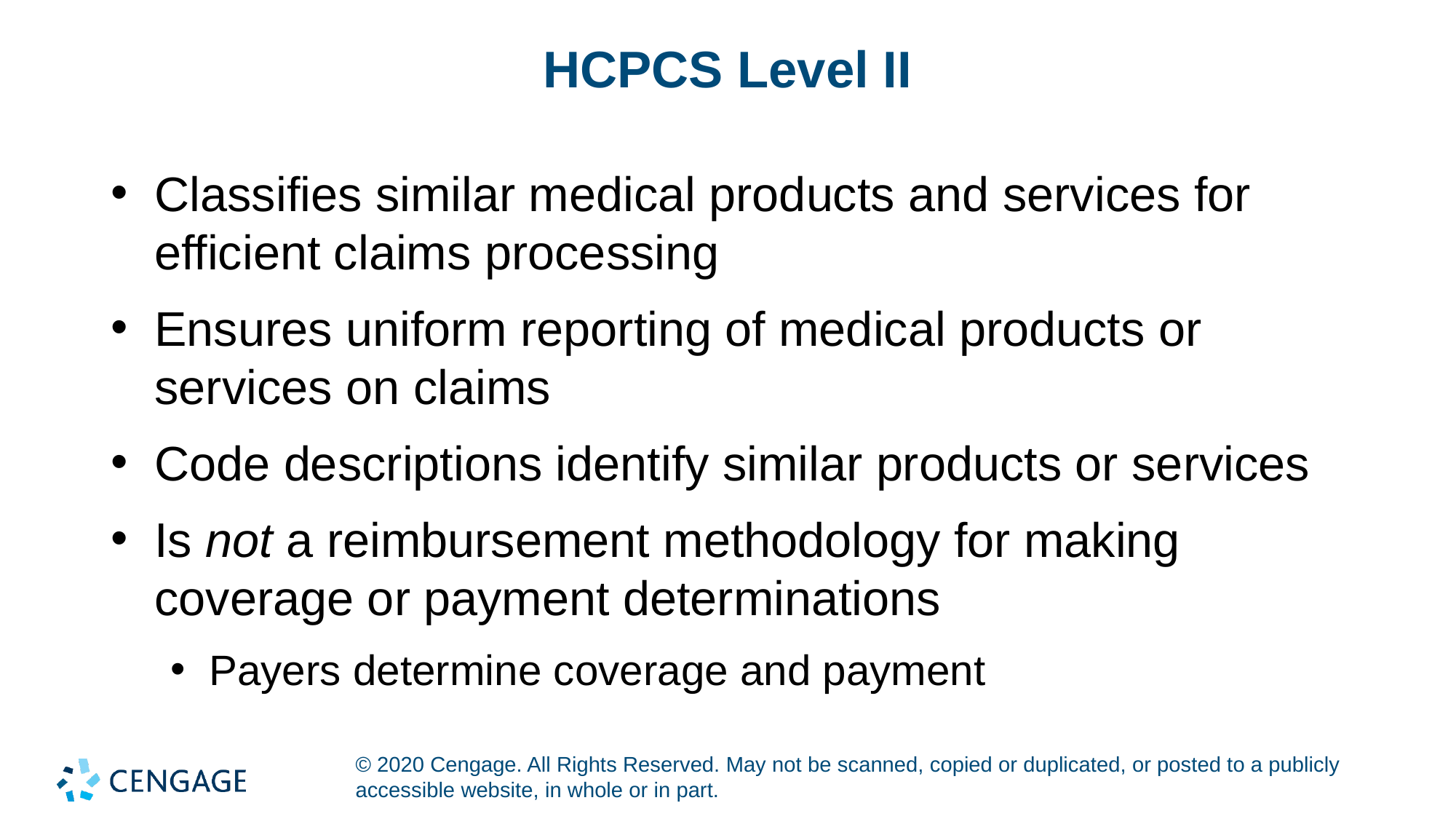

# HCPCS Level II
Classifies similar medical products and services for efficient claims processing
Ensures uniform reporting of medical products or services on claims
Code descriptions identify similar products or services
Is not a reimbursement methodology for making coverage or payment determinations
Payers determine coverage and payment